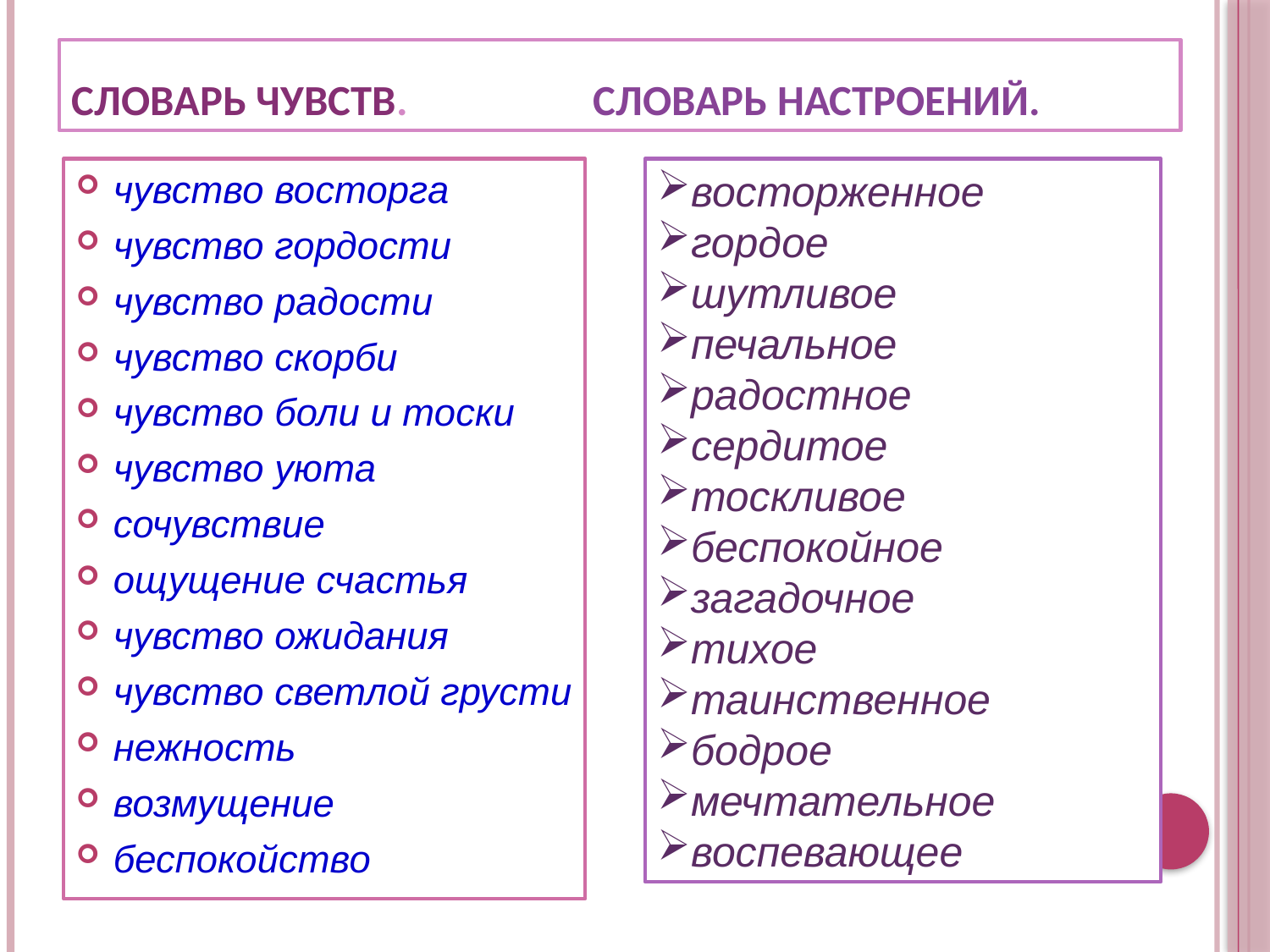

# Словарь чувств.                   Словарь настроений.
чувство восторга
чувство гордости
чувство радости
чувство скорби
чувство боли и тоски
чувство уюта
сочувствие
ощущение счастья
чувство ожидания
чувство светлой грусти
нежность
возмущение
беспокойство
восторженное
гордое
шутливое
печальное
радостное
сердитое
тоскливое
беспокойное
загадочное
тихое
таинственное
бодрое
мечтательное
воспевающее